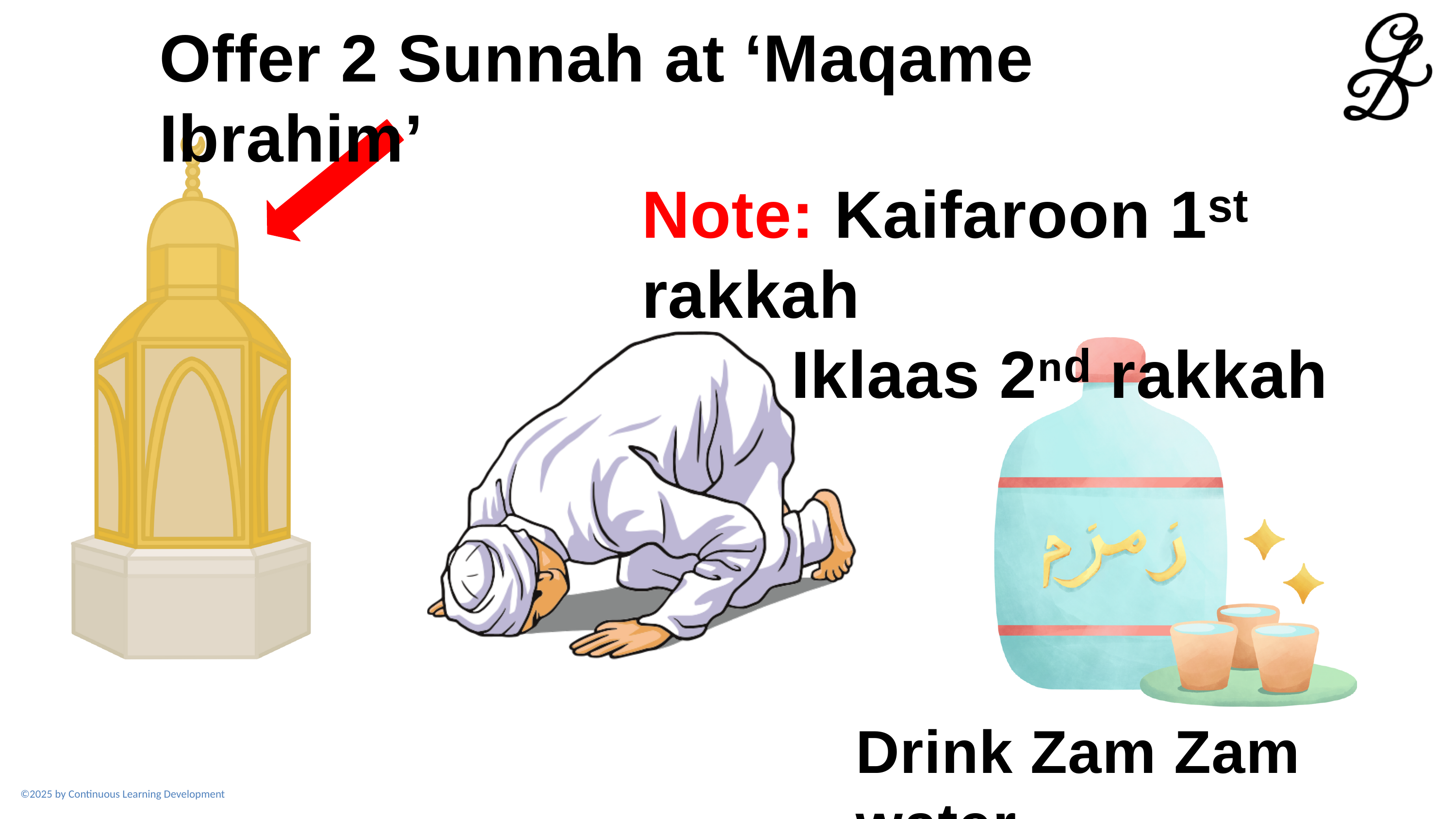

Offer 2 Sunnah at ‘Maqame Ibrahim’

Note: Kaifaroon 1ˢᵗ rakkah
	    Iklaas 2ⁿᵈ rakkah

Drink Zam Zam water
©2025 by Continuous Learning Development